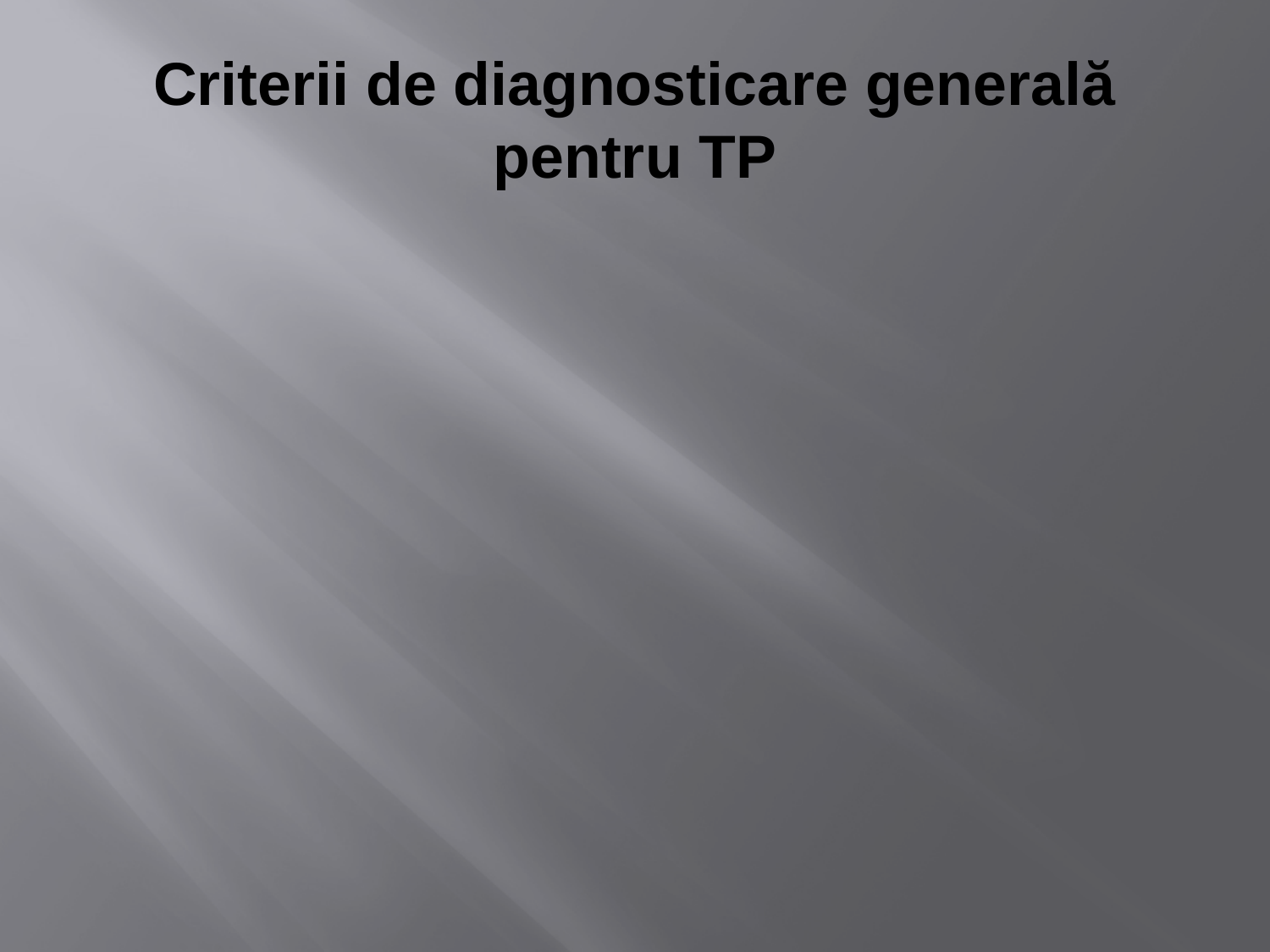

# Criterii de diagnosticare generală pentru TP